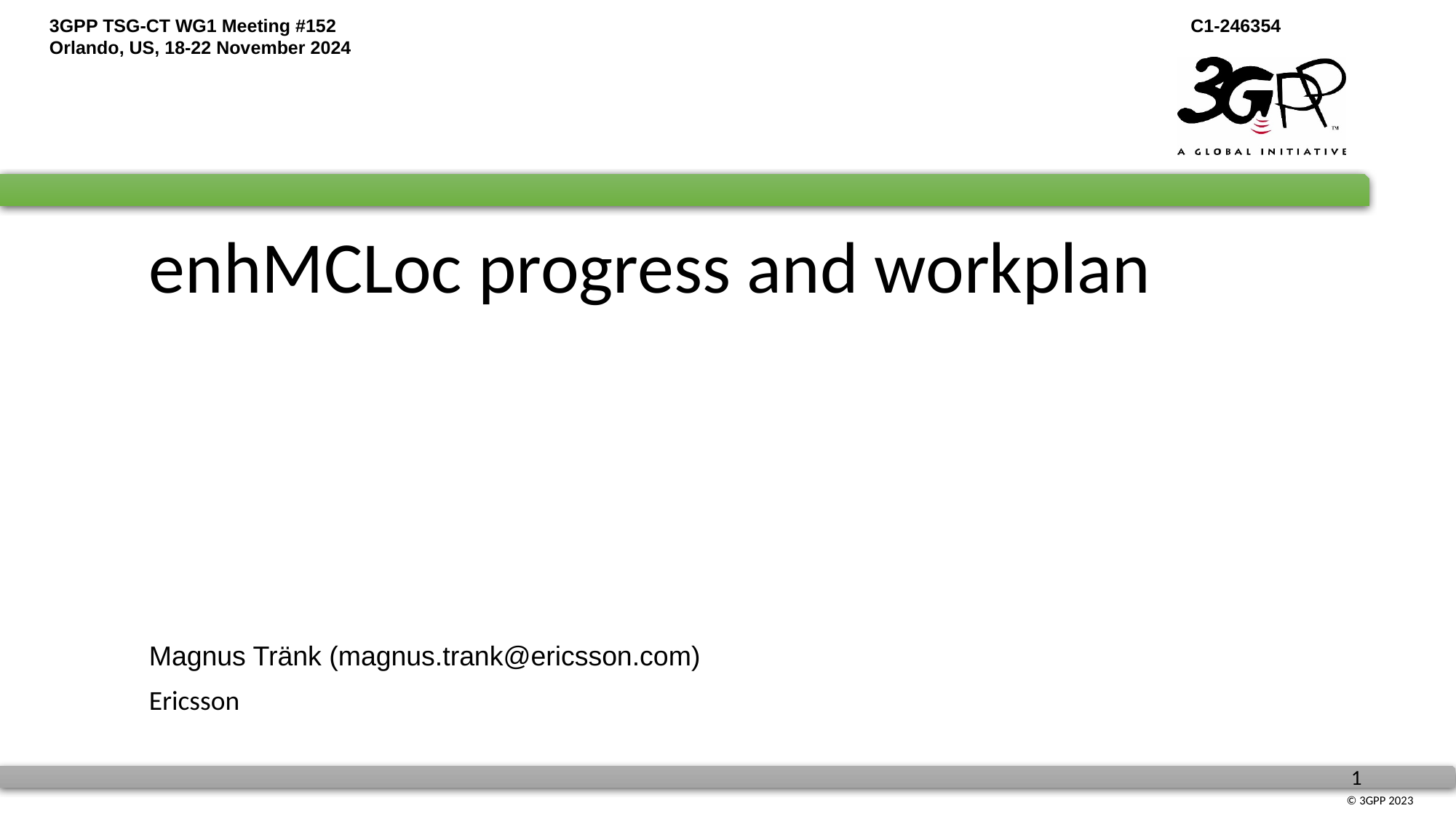

# enhMCLoc progress and workplan
Magnus Tränk (magnus.trank@ericsson.com)
Ericsson